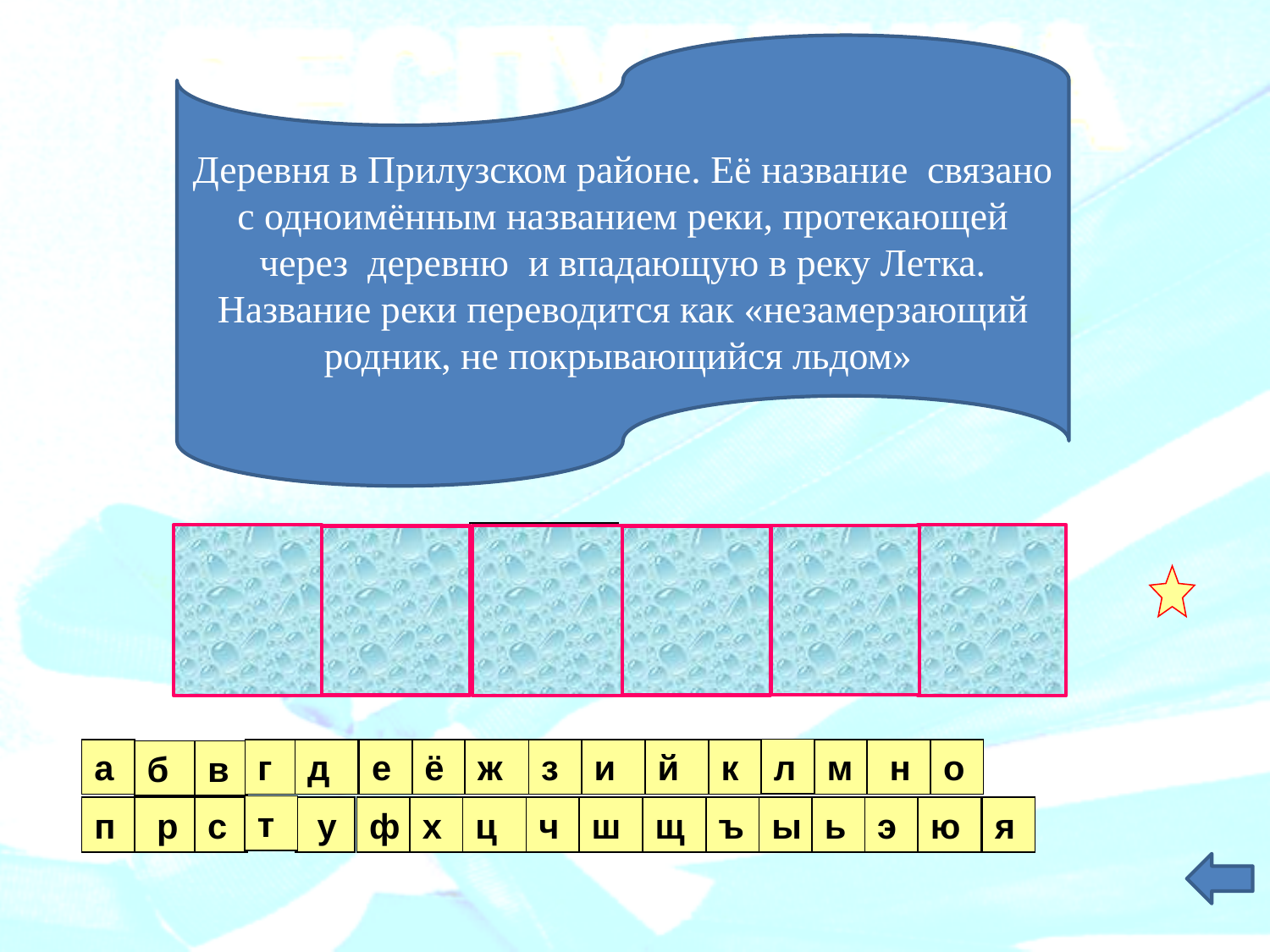

Деревня в Прилузском районе. Её название  связано с одноимённым названием реки, протекающей через  деревню  и впадающую в реку Летка. Название реки переводится как «незамерзающий родник, не покрывающийся льдом»
Л

Ц

А

И
Т
А

л
а
г
д
е
ё
ж
з
и
й
к
м
 н
о
б
в
т
п
 р
с
 у
ф
х
ц
ч
ш
щ
ъ
ы
ь
э
ю
я